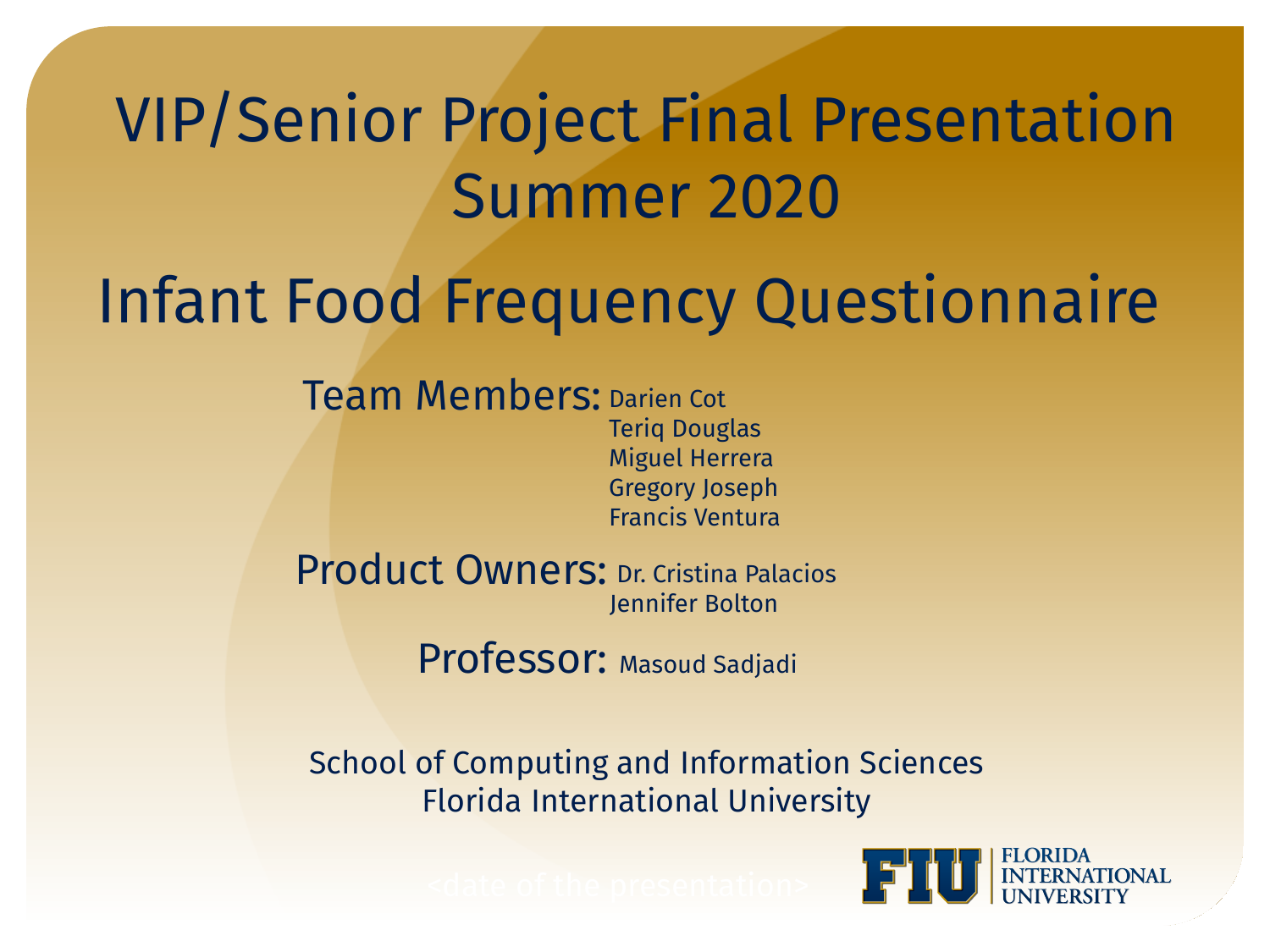

VIP/Senior Project Final Presentation
Summer 2020
Infant Food Frequency Questionnaire
Team Members:
Darien Cot
Teriq Douglas
Miguel Herrera
Gregory Joseph
Francis Ventura
Product Owners:
Dr. Cristina Palacios
Jennifer Bolton
Professor: Masoud Sadjadi
# School of Computing and Information Sciences Florida International University
<date of the presentation>